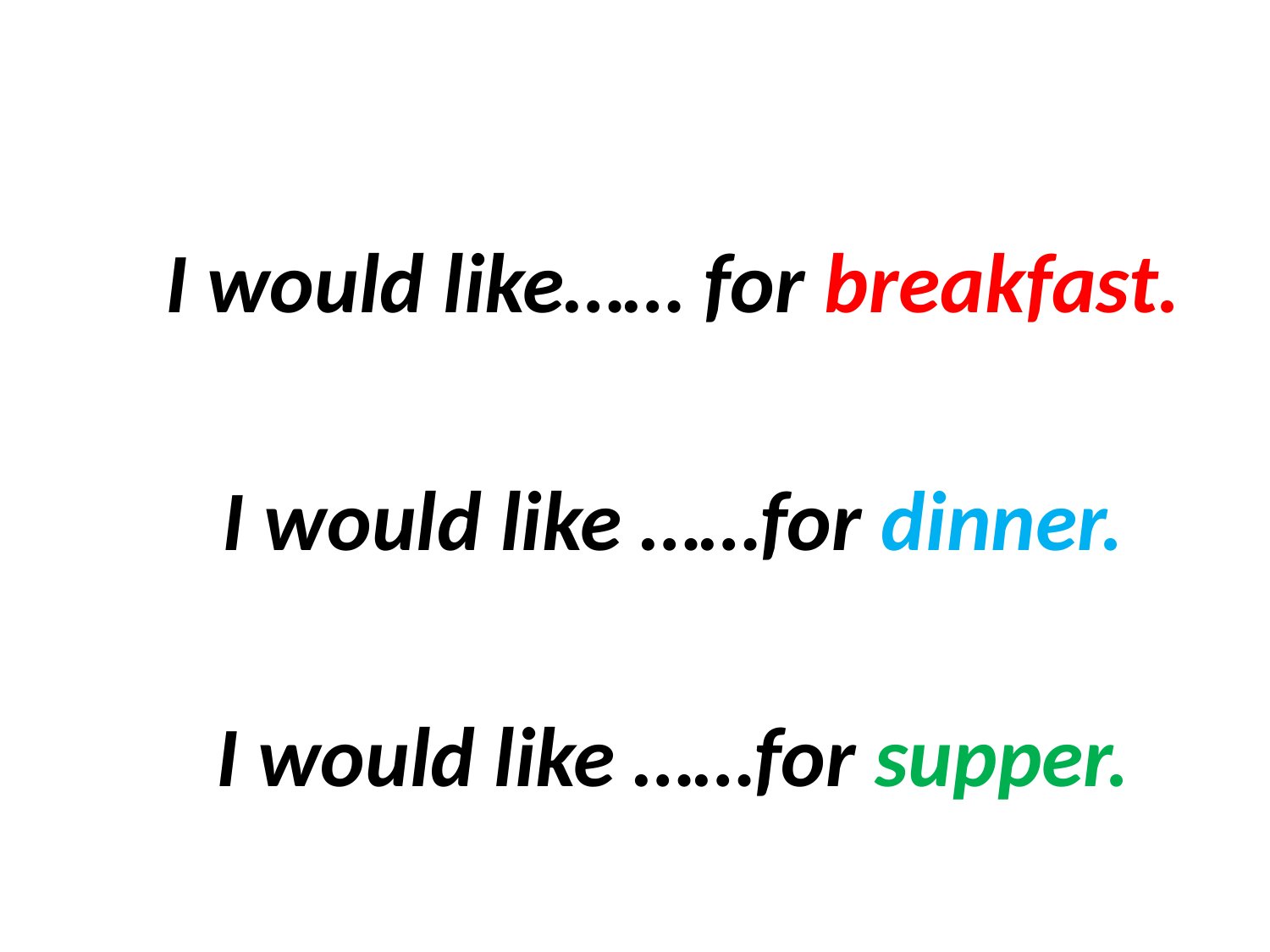

#
    I would like…… for breakfast.

    I would like ……for dinner.

    I would like ……for supper.